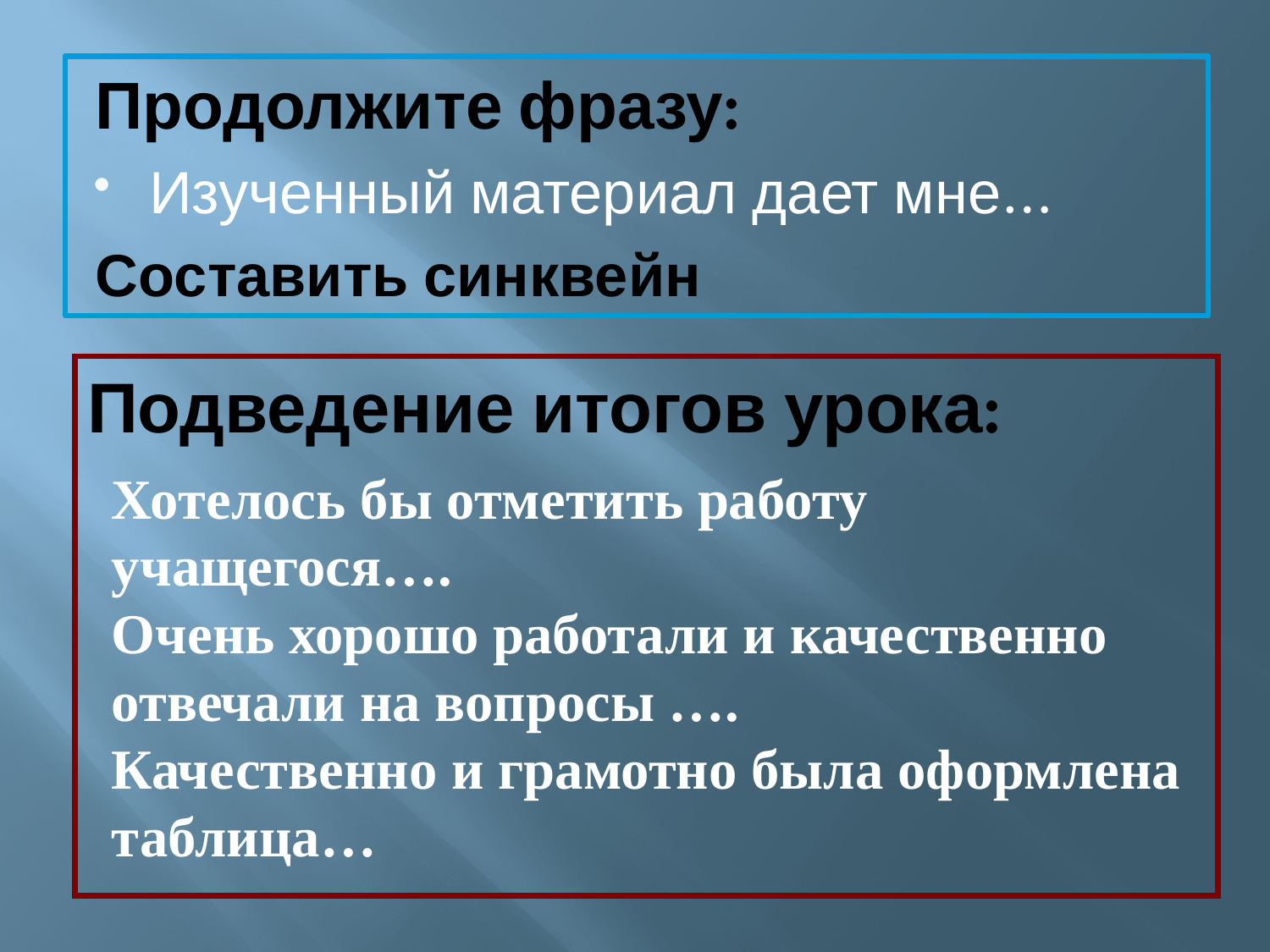

Продолжите фразу:
Изученный материал дает мне…
Составить синквейн
Подведение итогов урока:
Хотелось бы отметить работу учащегося….
Очень хорошо работали и качественно отвечали на вопросы ….
Качественно и грамотно была оформлена таблица…